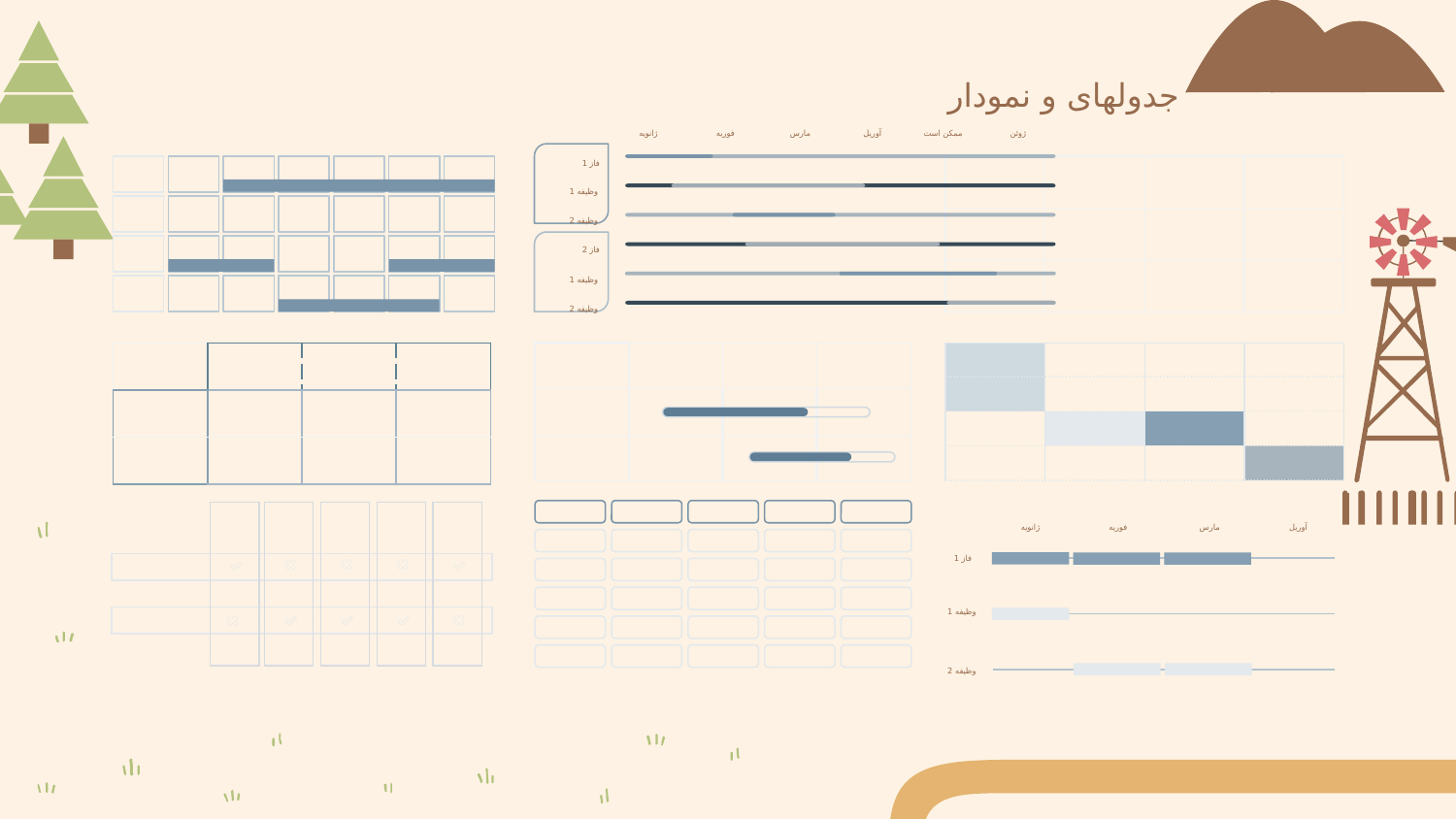

جدولهای و نمودار
فوریه
مارس
آوریل
ممکن است
ژوئن
ژانویه

فاز 1

وظیفه 1
وظیفه 2

فاز 2
وظیفه 1
وظیفه 2
|  |  |  |  |
| --- | --- | --- | --- |
|  |  |  |  |
|  |  |  |  |

|  |  |  |  |
| --- | --- | --- | --- |
|  |  |  |  |
|  |  |  |  |
|  |  |  |  |
| --- | --- | --- | --- |
|  |  |  |  |
|  |  |  |  |
|  |  |  |  |
| --- | --- | --- | --- |
|  |  |  |  |
|  |  |  |  |
|  |  |  |  |

فوریه
ژانویه
مارس
آوریل
فاز 1

وظیفه 1

وظیفه 2